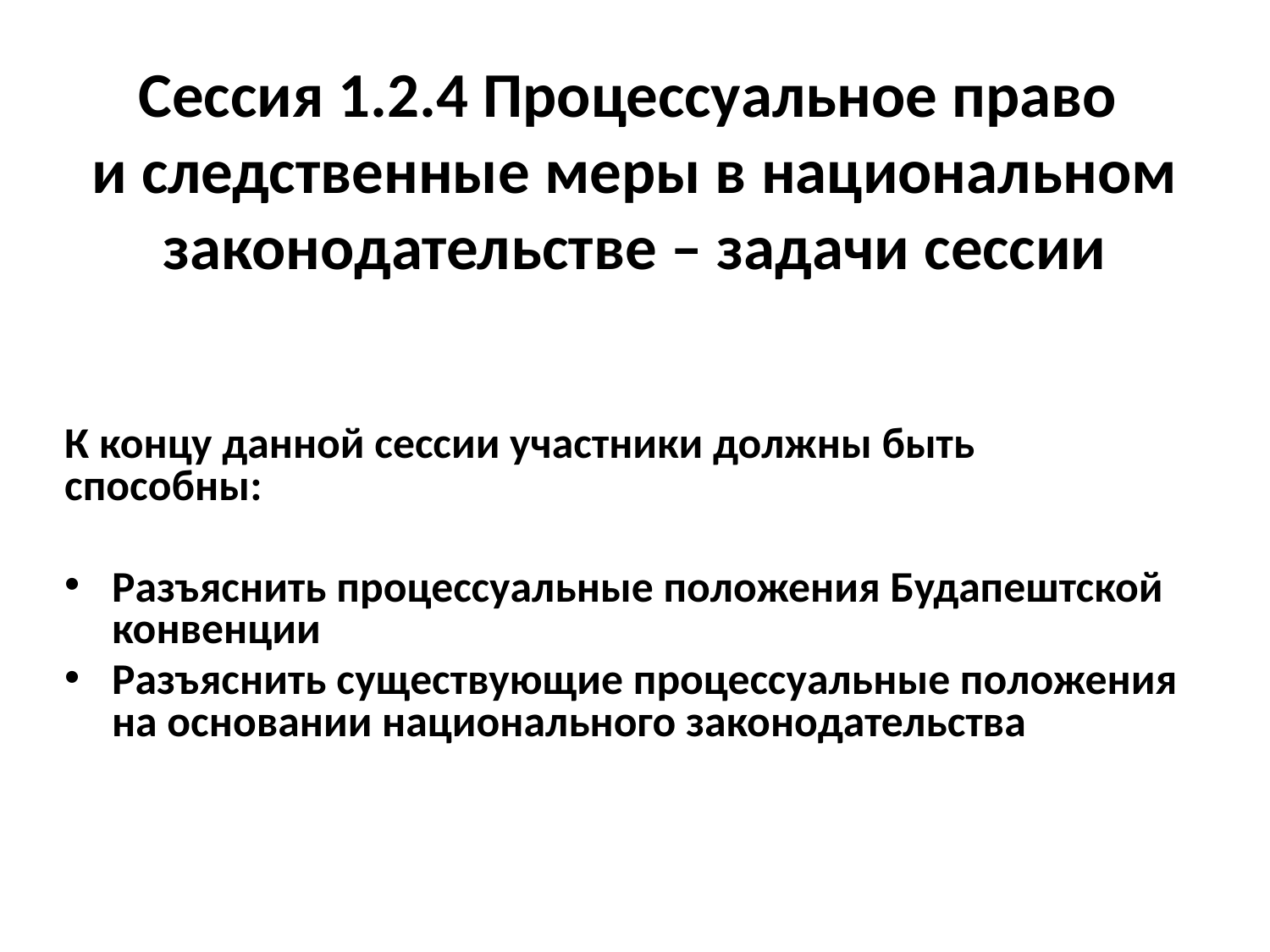

Сессия 1.2.4 Процессуальное право
и следственные меры в национальном законодательстве – задачи сессии

К концу данной сессии участники должны быть способны:

Разъяснить процессуальные положения Будапештской конвенции
Разъяснить существующие процессуальные положения на основании национального законодательства